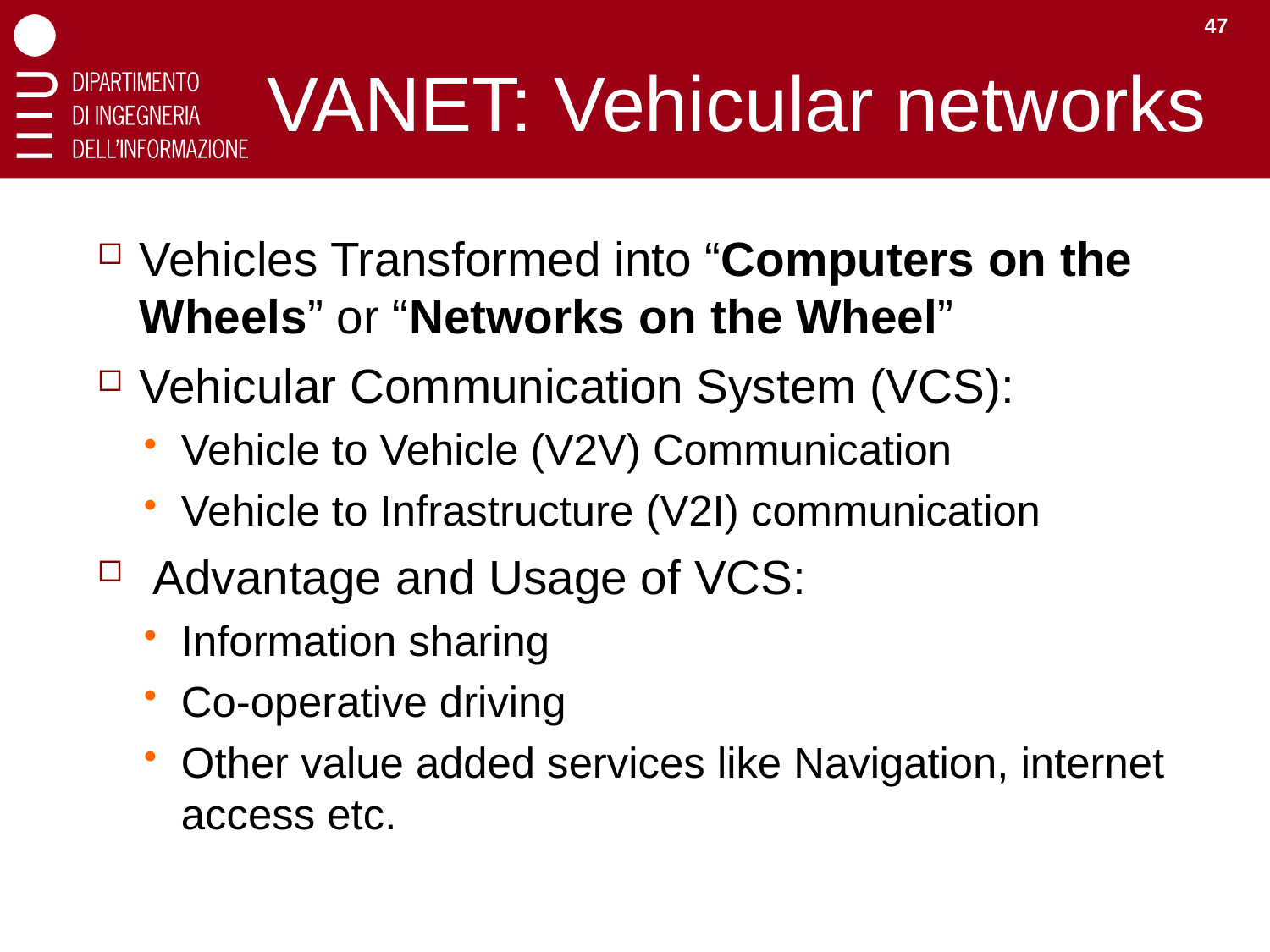

47
# VANET: Vehicular networks
Vehicles Transformed into “Computers on the Wheels” or “Networks on the Wheel”
Vehicular Communication System (VCS):
Vehicle to Vehicle (V2V) Communication
Vehicle to Infrastructure (V2I) communication
 Advantage and Usage of VCS:
Information sharing
Co-operative driving
Other value added services like Navigation, internet access etc.